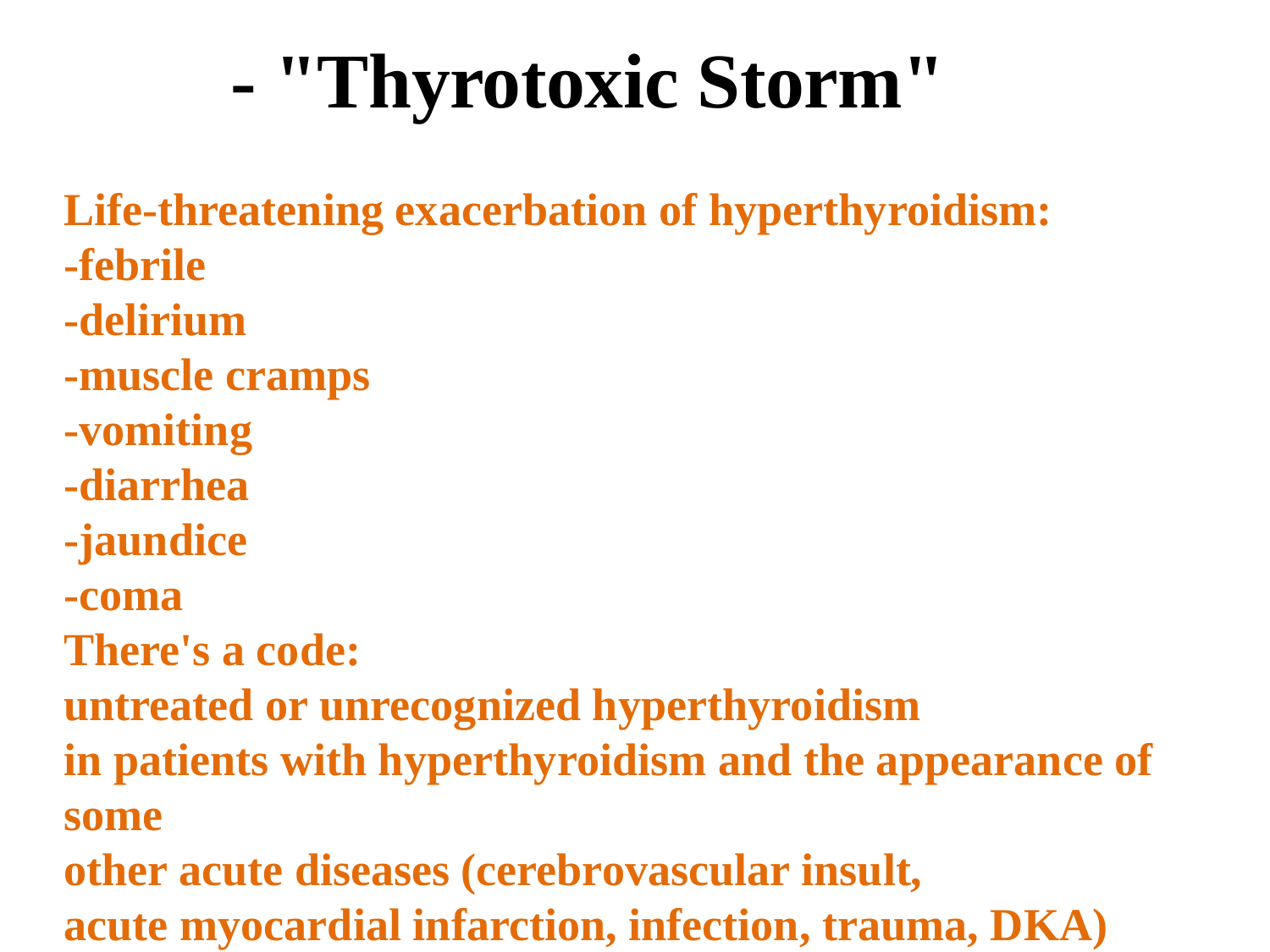

# - "Thyrotoxic Storm"

Life-threatening exacerbation of hyperthyroidism:
-febrile
-delirium
-muscle cramps
-vomiting
-diarrhea
-jaundice
-coma
There's a code:
untreated or unrecognized hyperthyroidism
in patients with hyperthyroidism and the appearance of some
other acute diseases (cerebrovascular insult,
acute myocardial infarction, infection, trauma, DKA)